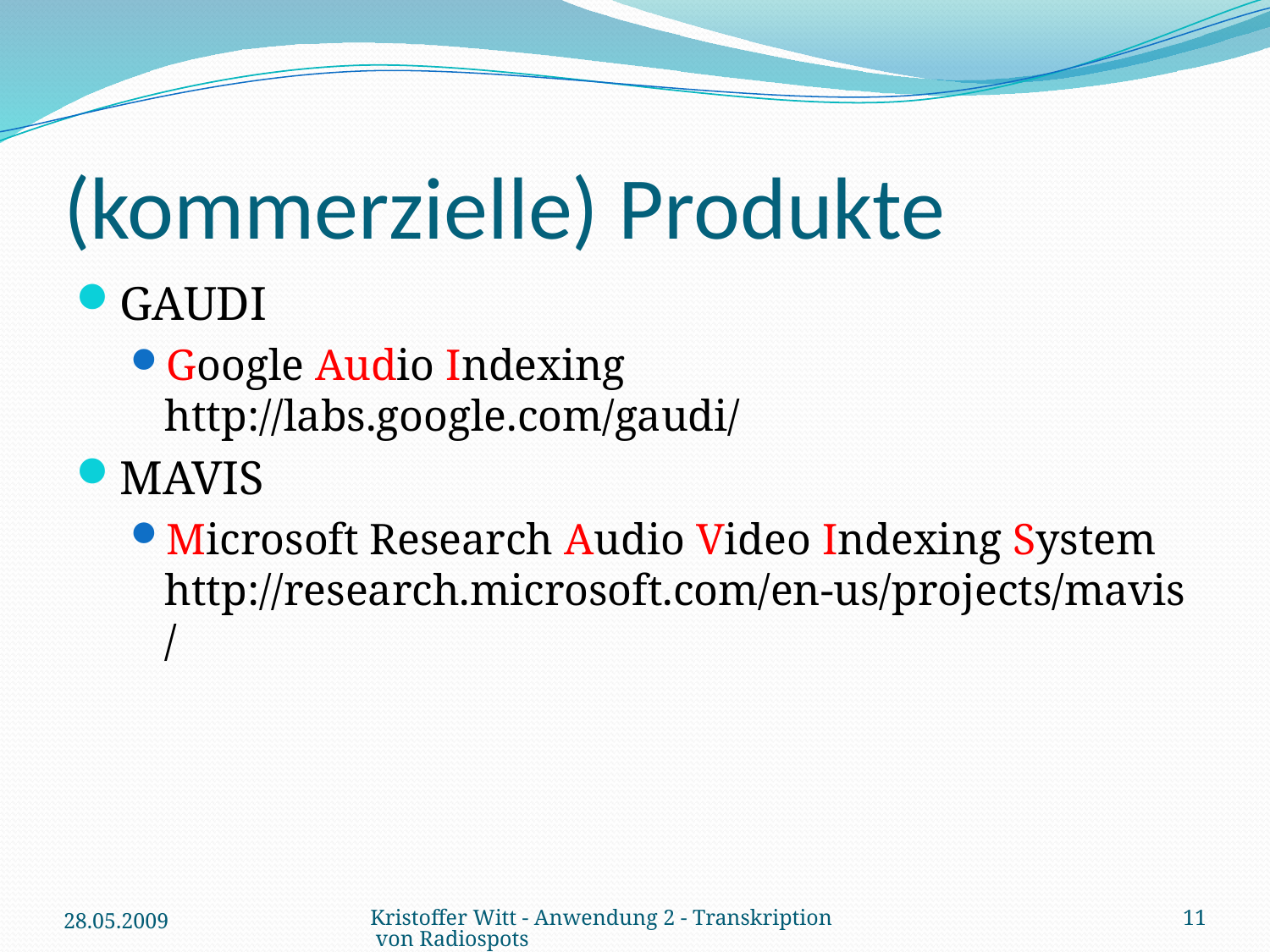

# (kommerzielle) Produkte
GAUDI
Google Audio Indexing
http://labs.google.com/gaudi/
MAVIS
Microsoft Research Audio Video Indexing System
http://research.microsoft.com/en-us/projects/mavis/

28.05.2009
Kristoffer Witt - Anwendung 2 - Transkription von Radiospots
11